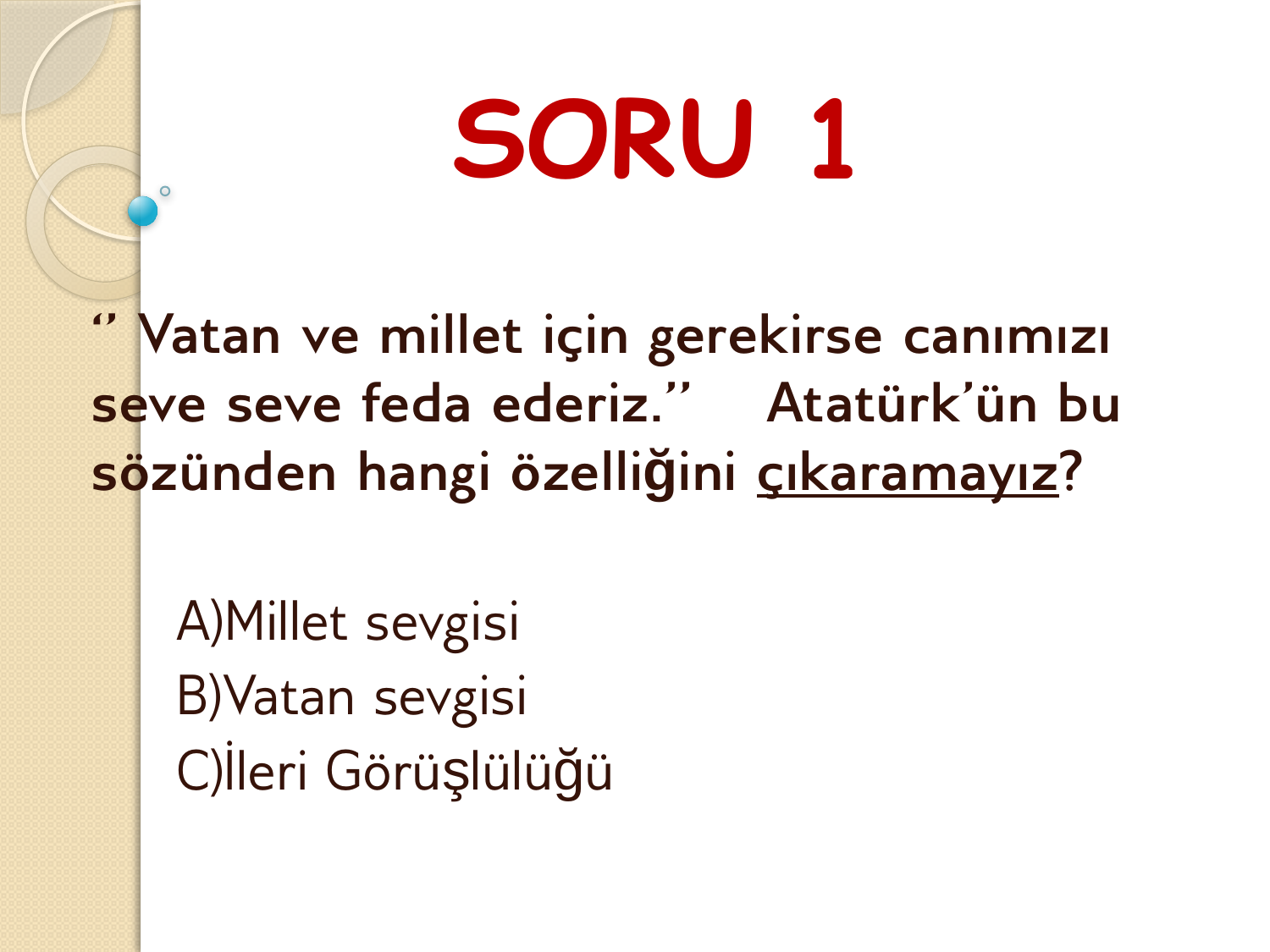

# SORU 1

‘’ Vatan ve millet için gerekirse canımızı seve seve feda ederiz.’’    Atatürk’ün bu sözünden hangi özelliğini çıkaramayız?

     A)Millet sevgisi
     B)Vatan sevgisi
     C)İleri Görüşlülüğü